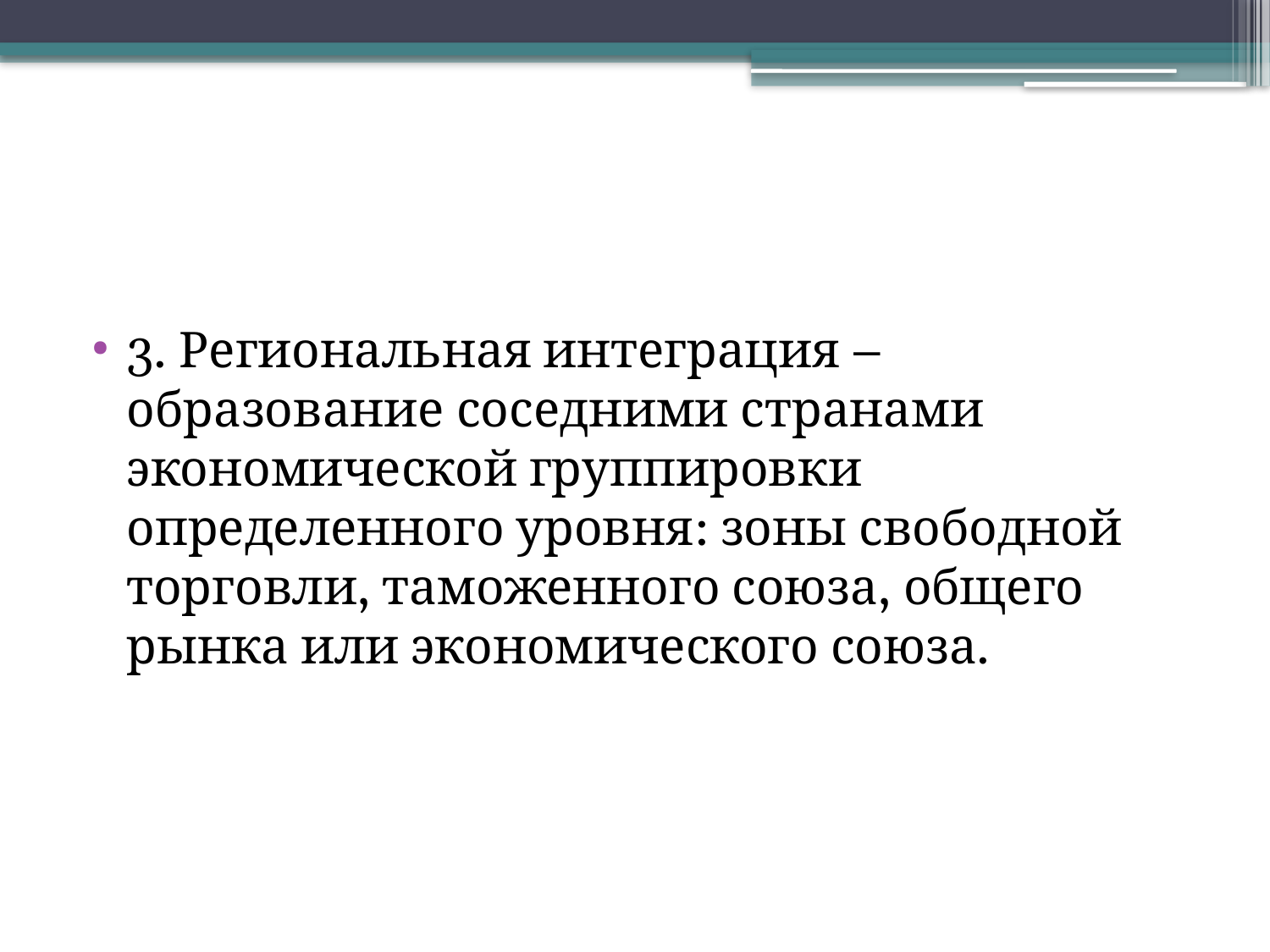

#
3. Региональная интеграция – образование соседними странами экономической группировки определенного уровня: зоны свободной торговли, таможенного союза, общего рынка или экономического союза.